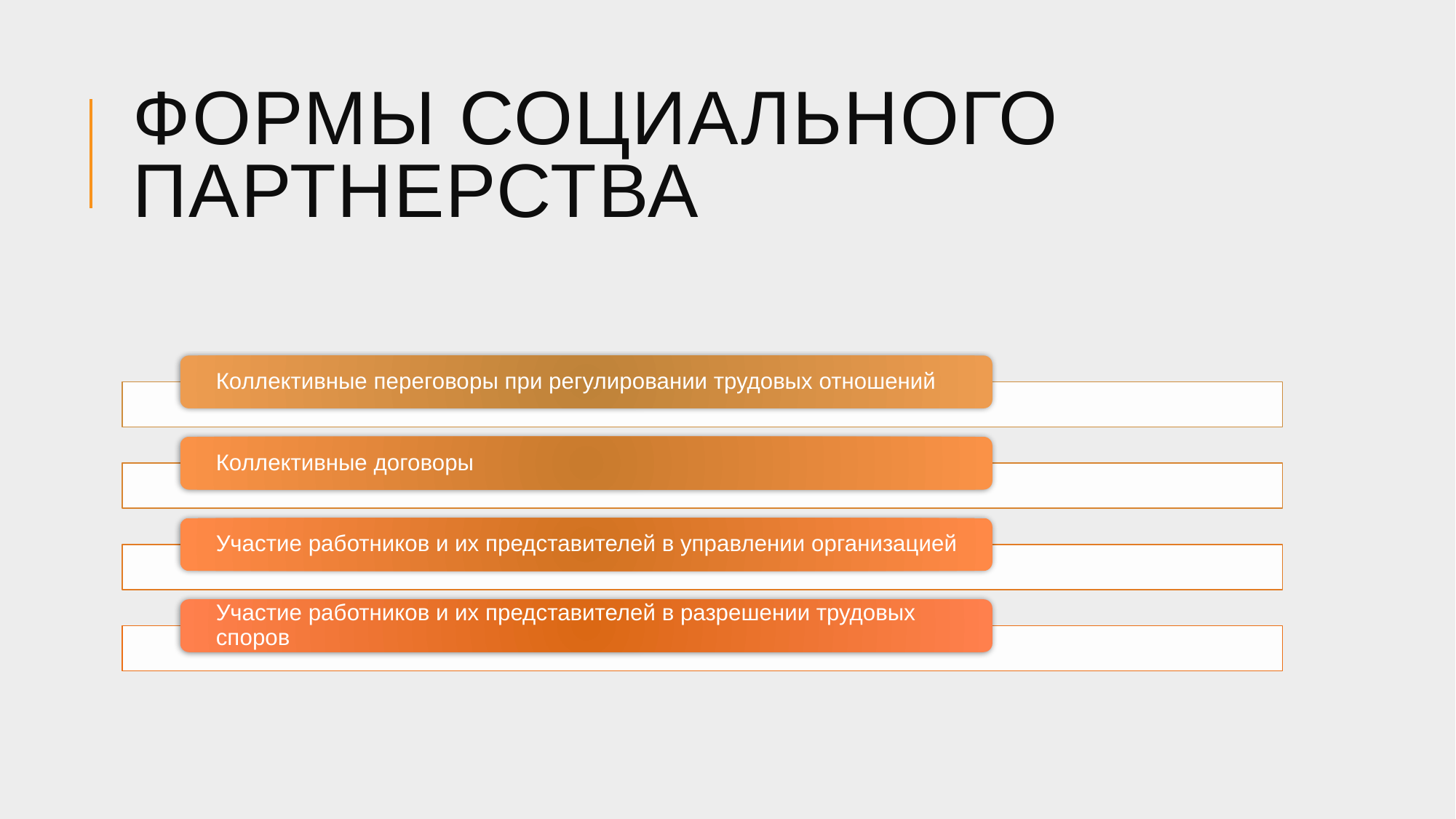

# Формы социального партнерства
Коллективные переговоры при регулировании трудовых отношений
Коллективные договоры
Участие работников и их представителей в управлении организацией
Участие работников и их представителей в разрешении трудовых споров